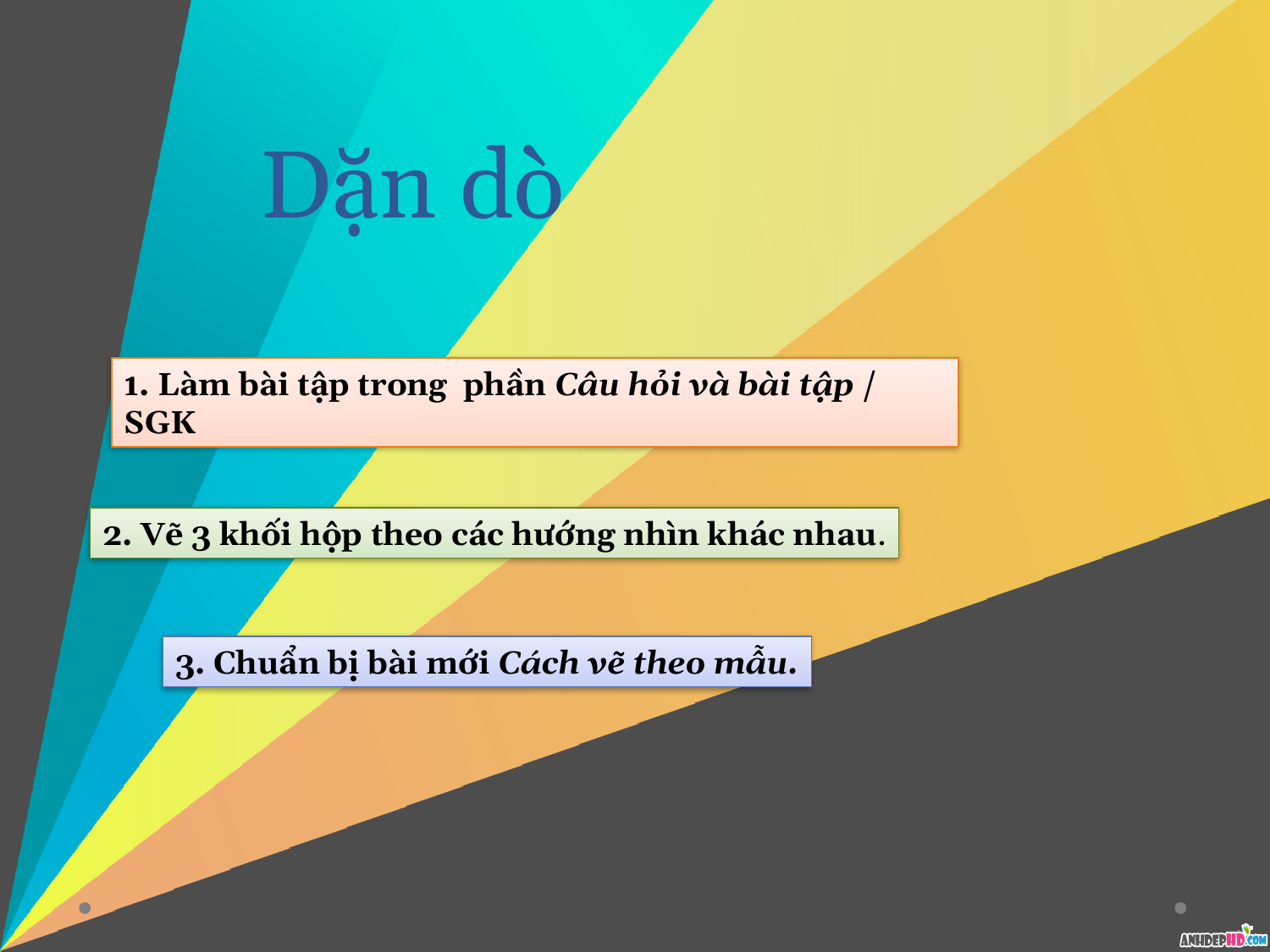

# Dặn dò
1. Làm bài tập trong  phần Câu hỏi và bài tập / SGK
2. Vẽ 3 khối hộp theo các hướng nhìn khác nhau.
3. Chuẩn bị bài mới Cách vẽ theo mẫu.